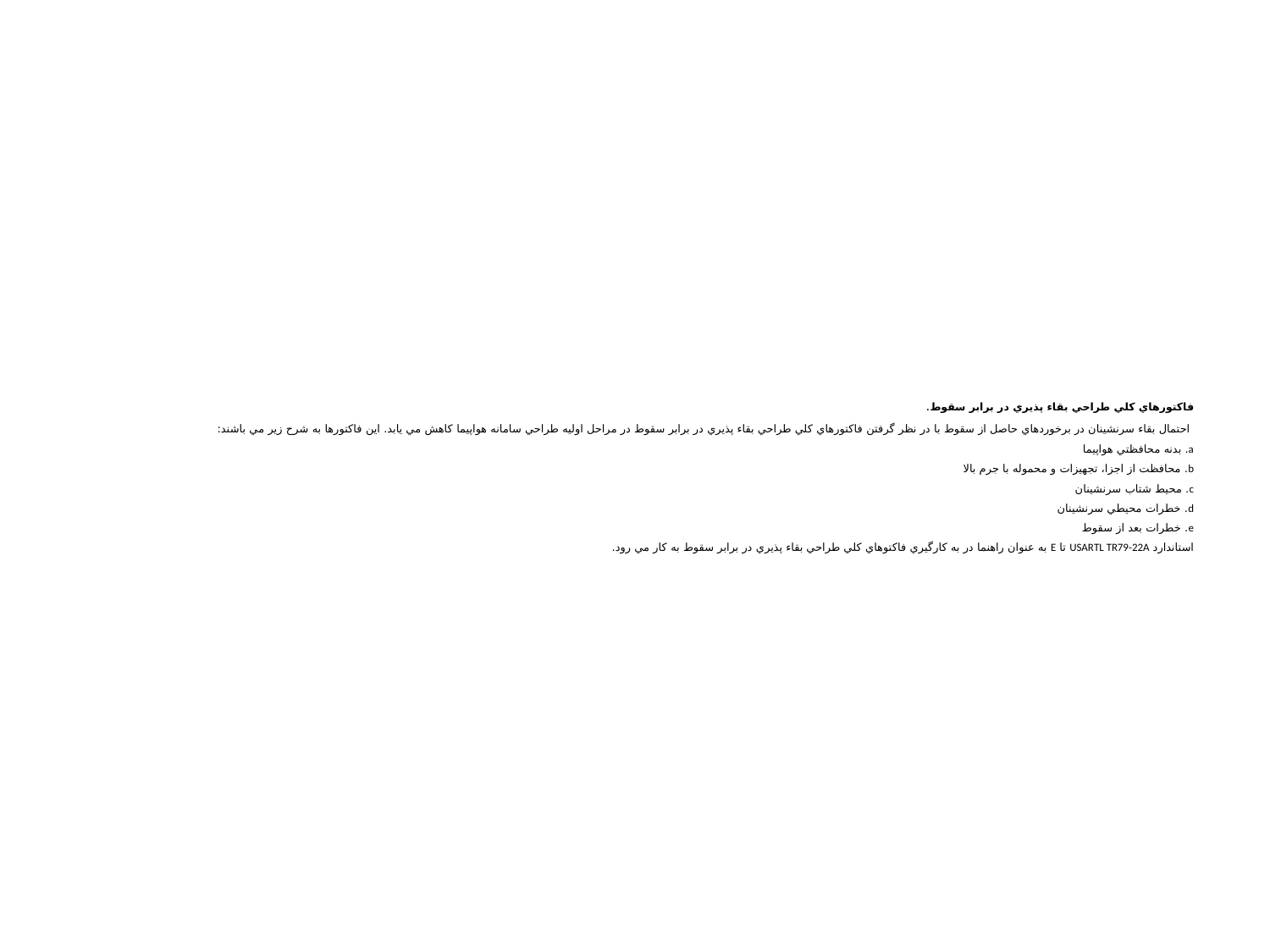

# فاکتورهاي کلي طراحي بقاء پذيري در برابر سقوط. احتمال بقاء سرنشينان در برخوردهاي حاصل از سقوط با در نظر گرفتن فاکتورهاي کلي طراحي بقاء پذيري در برابر سقوط در مراحل اوليه طراحي سامانه هواپيما کاهش مي يابد. اين فاکتورها به شرح زير مي باشند: a. بدنه محافظتي هواپيما b. محافظت از اجزا، تجهيزات و محموله با جرم بالا c. محيط شتاب سرنشينان d. خطرات محيطي سرنشينان e. خطرات بعد از سقوط استاندارد USARTL TR79-22A تا E به عنوان راهنما در به کارگيري فاکتوهاي کلي طراحي بقاء پذيري در برابر سقوط به کار مي رود.